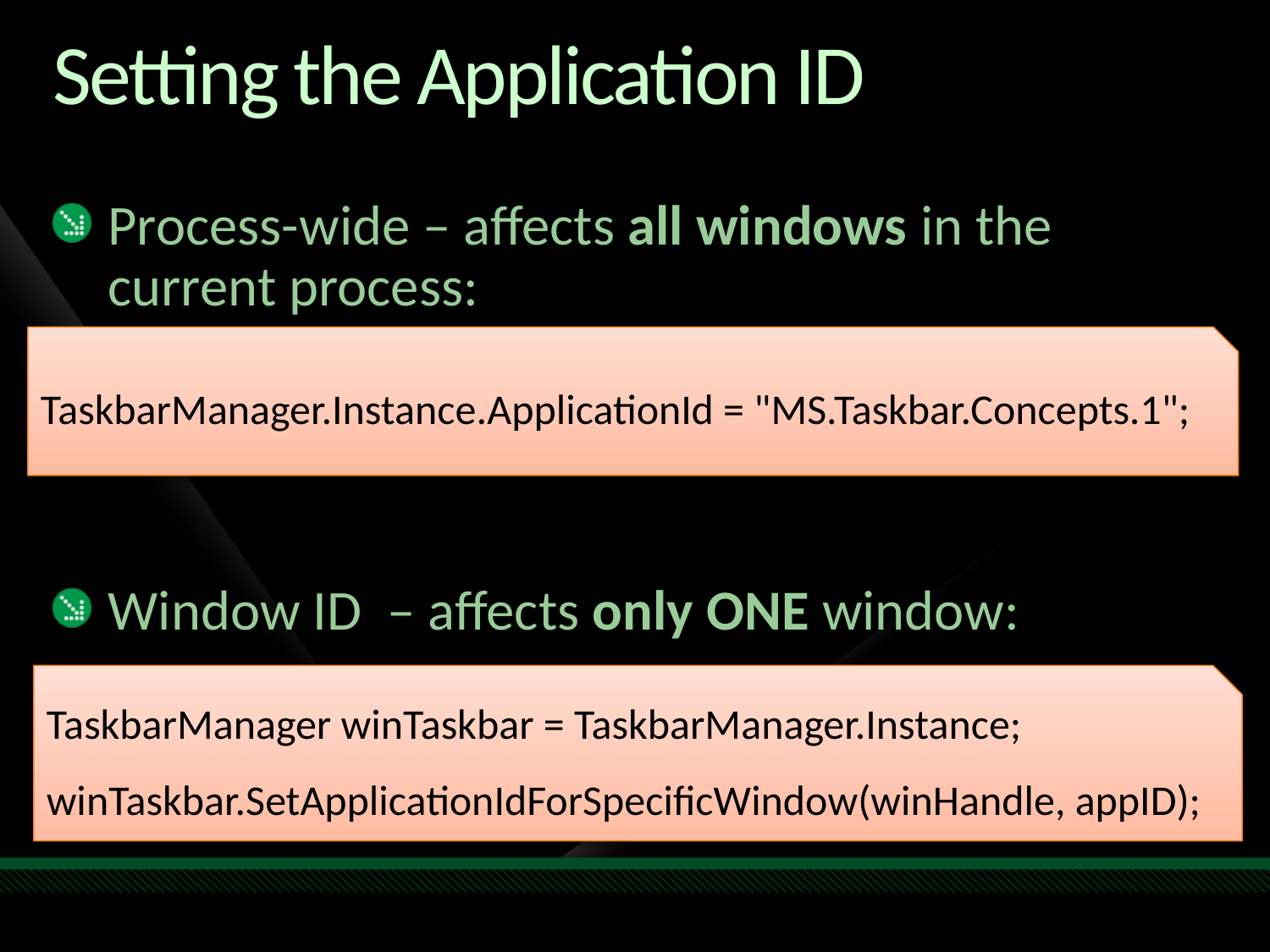

# Setting the Application ID
Process-wide – affects all windows in the current process:

Window ID  – affects only ONE window:

TaskbarManager.Instance.ApplicationId = "MS.Taskbar.Concepts.1";
TaskbarManager winTaskbar = TaskbarManager.Instance;
winTaskbar.SetApplicationIdForSpecificWindow(winHandle, appID);